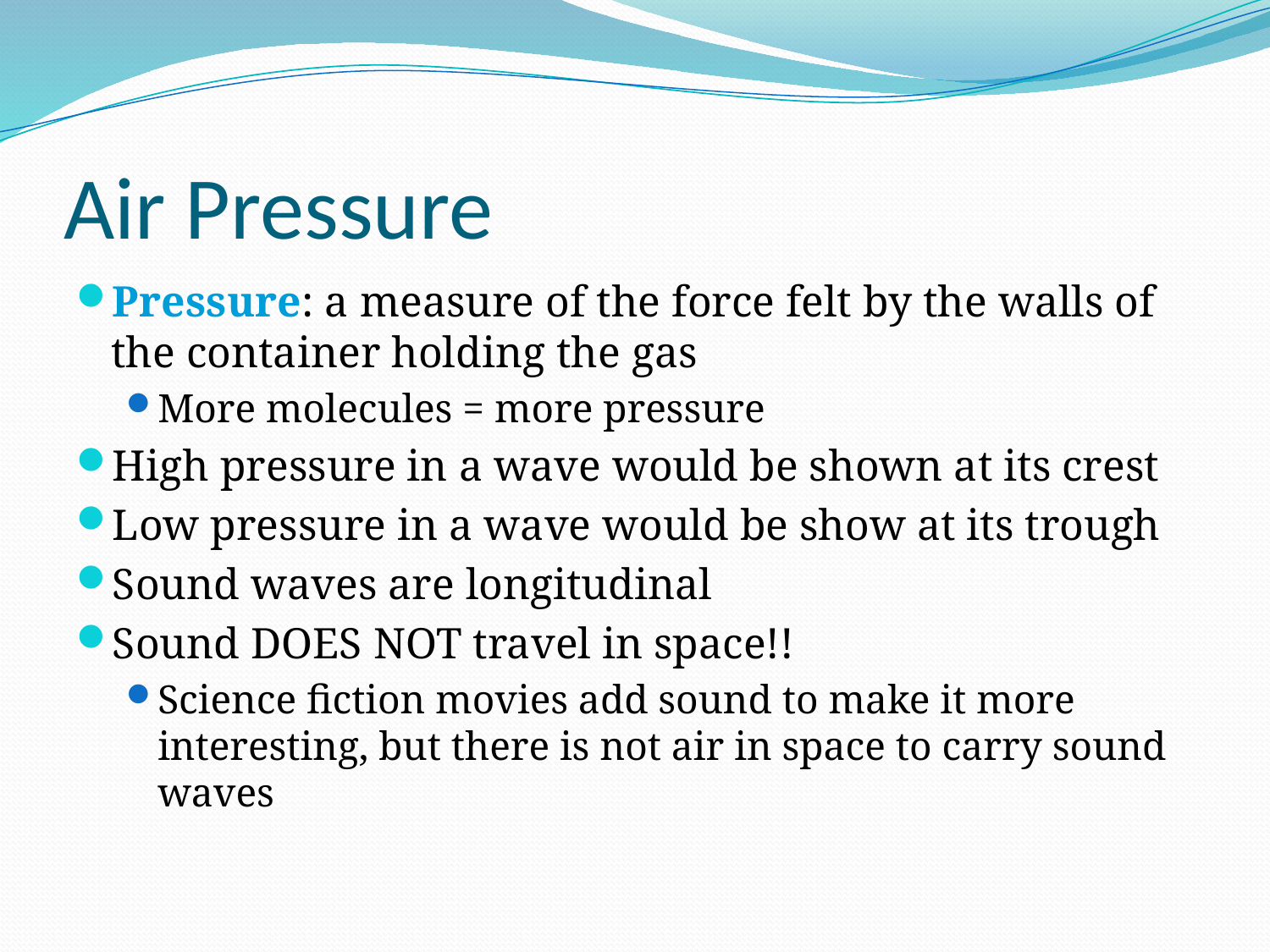

# Air Pressure
Pressure: a measure of the force felt by the walls of the container holding the gas
More molecules = more pressure
High pressure in a wave would be shown at its crest
Low pressure in a wave would be show at its trough
Sound waves are longitudinal
Sound DOES NOT travel in space!!
Science fiction movies add sound to make it more interesting, but there is not air in space to carry sound waves